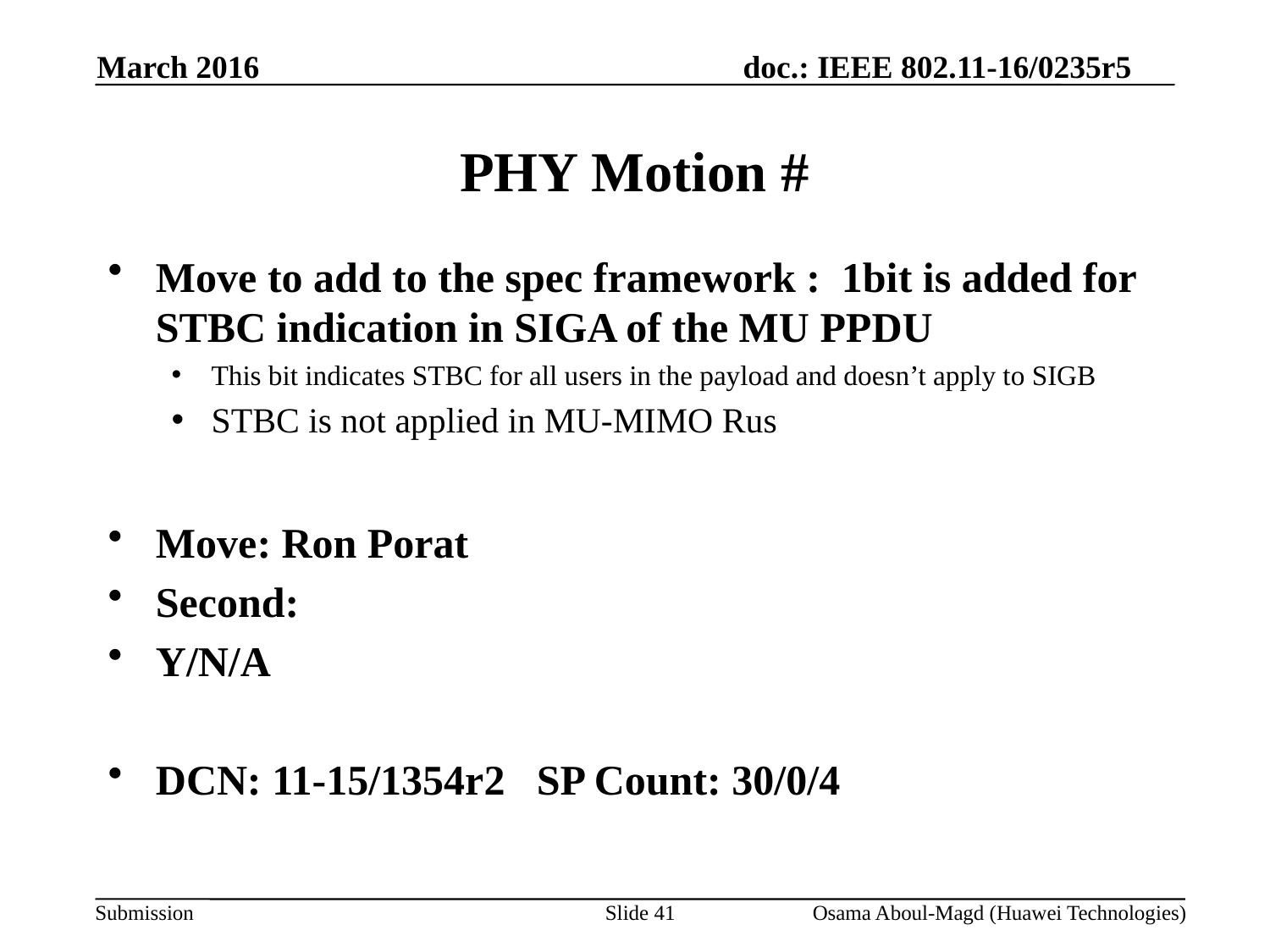

March 2016
# PHY Motion #
Move to add to the spec framework :  1bit is added for STBC indication in SIGA of the MU PPDU
This bit indicates STBC for all users in the payload and doesn’t apply to SIGB
STBC is not applied in MU-MIMO Rus

Move: Ron Porat
Second:
Y/N/A

DCN: 11-15/1354r2	SP Count: 30/0/4

Slide 41
Osama Aboul-Magd (Huawei Technologies)